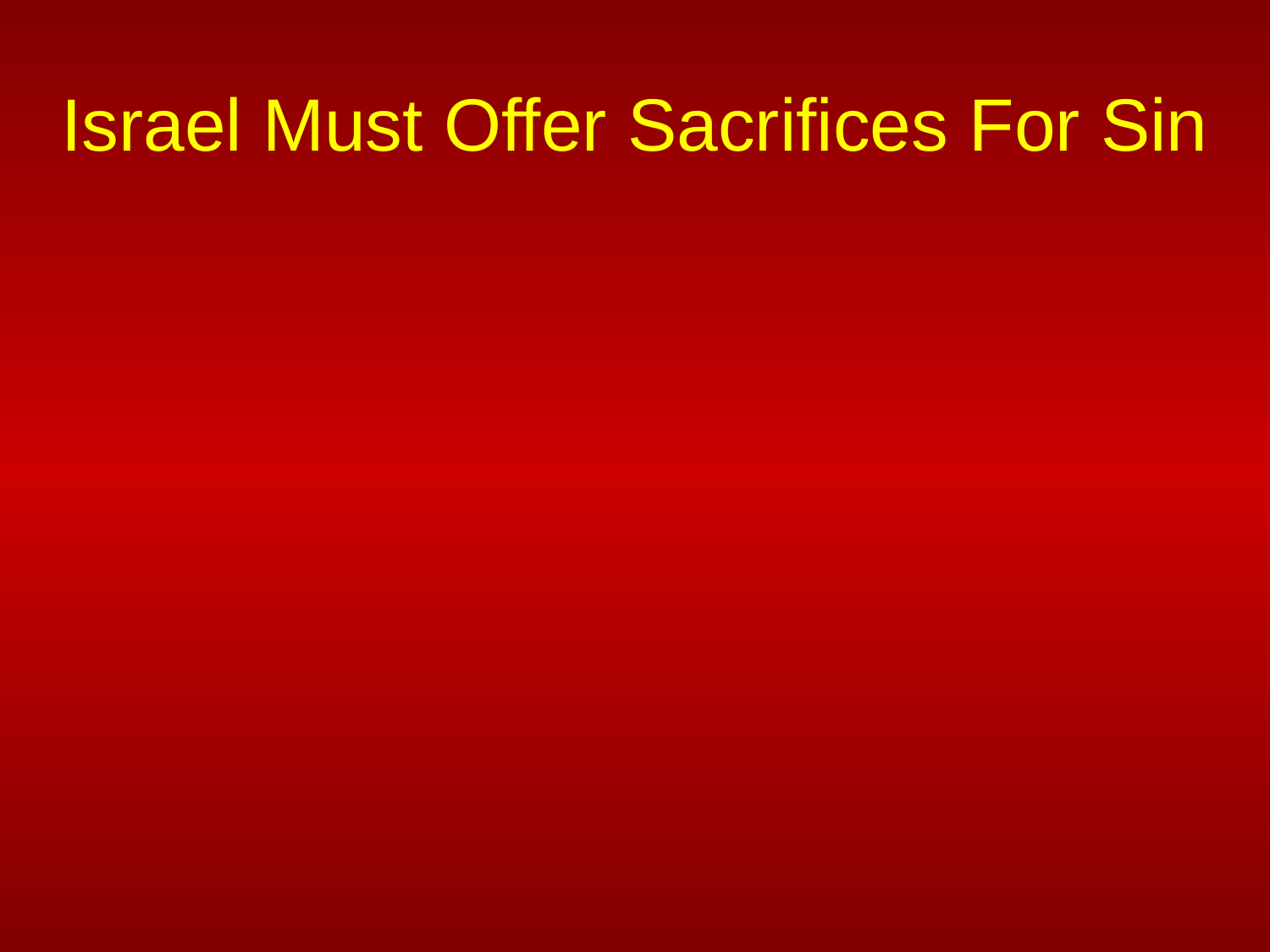

# Israel Must Offer Sacrifices For Sin